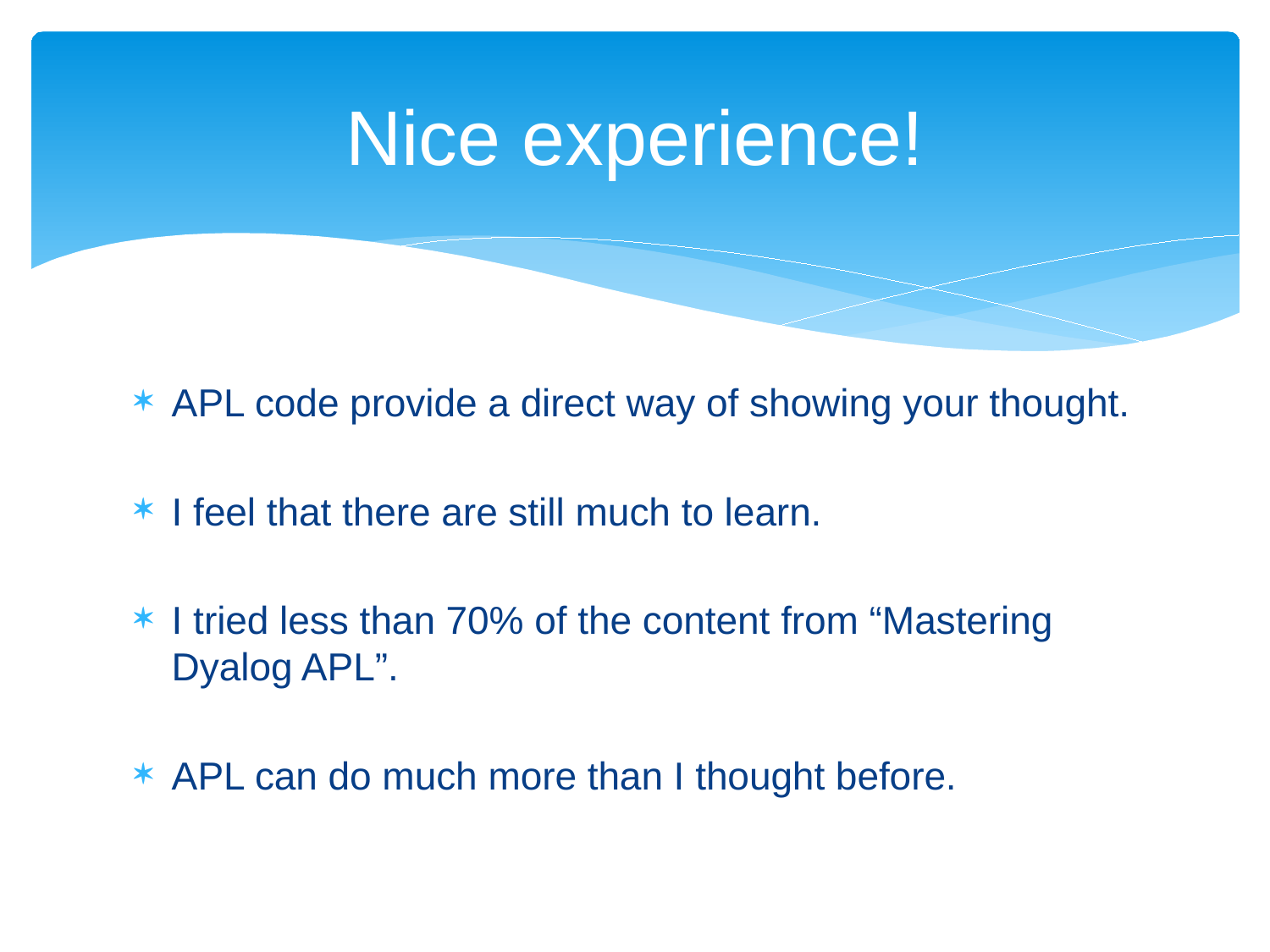

# Nice experience!
APL code provide a direct way of showing your thought.

I feel that there are still much to learn.

I tried less than 70% of the content from “Mastering Dyalog APL”.

APL can do much more than I thought before.